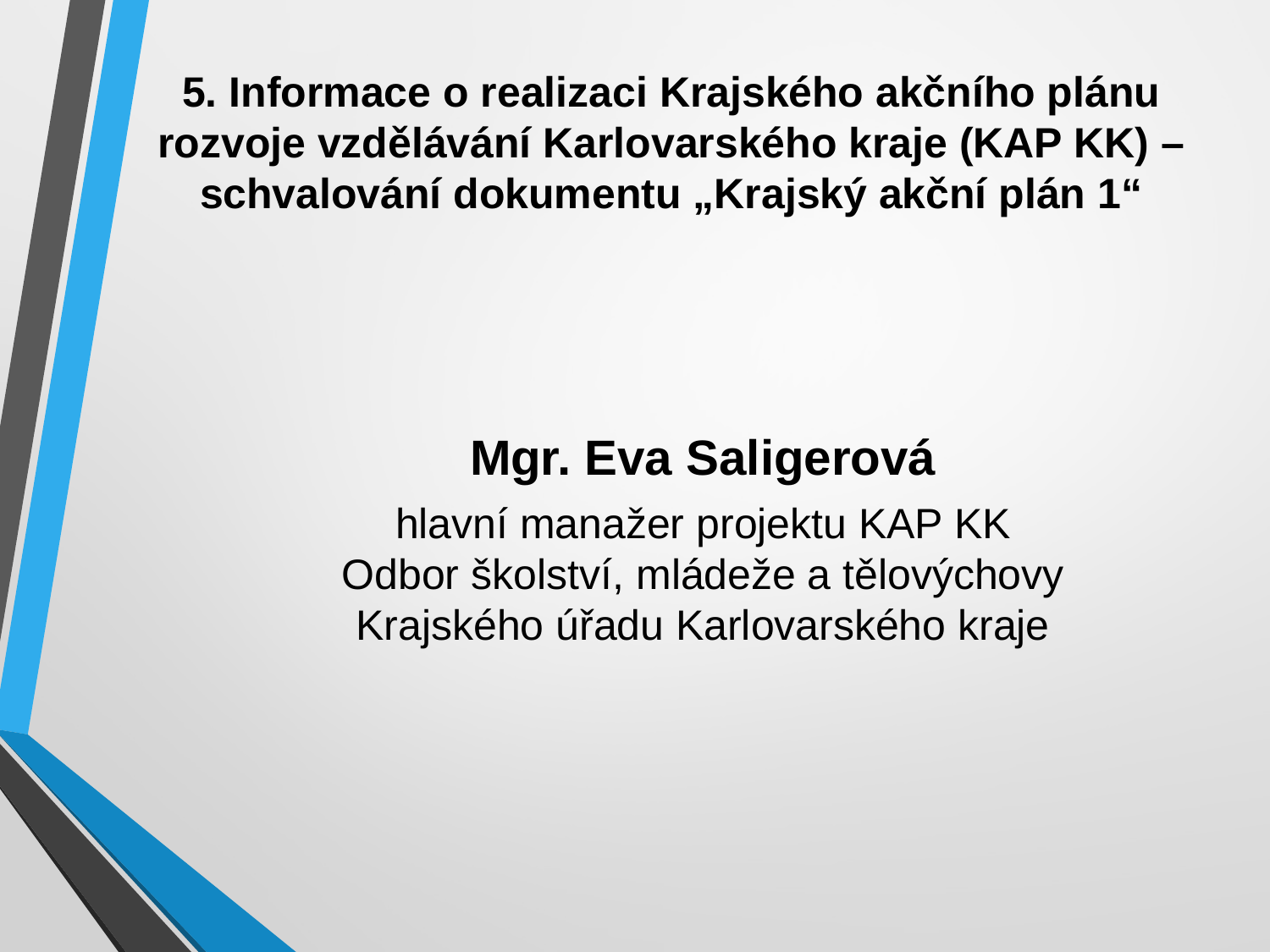

# 5. Informace o realizaci Krajského akčního plánu rozvoje vzdělávání Karlovarského kraje (KAP KK) – schvalování dokumentu „Krajský akční plán 1“

Mgr. Eva Saligerová
hlavní manažer projektu KAP KK
Odbor školství, mládeže a tělovýchovy
Krajského úřadu Karlovarského kraje